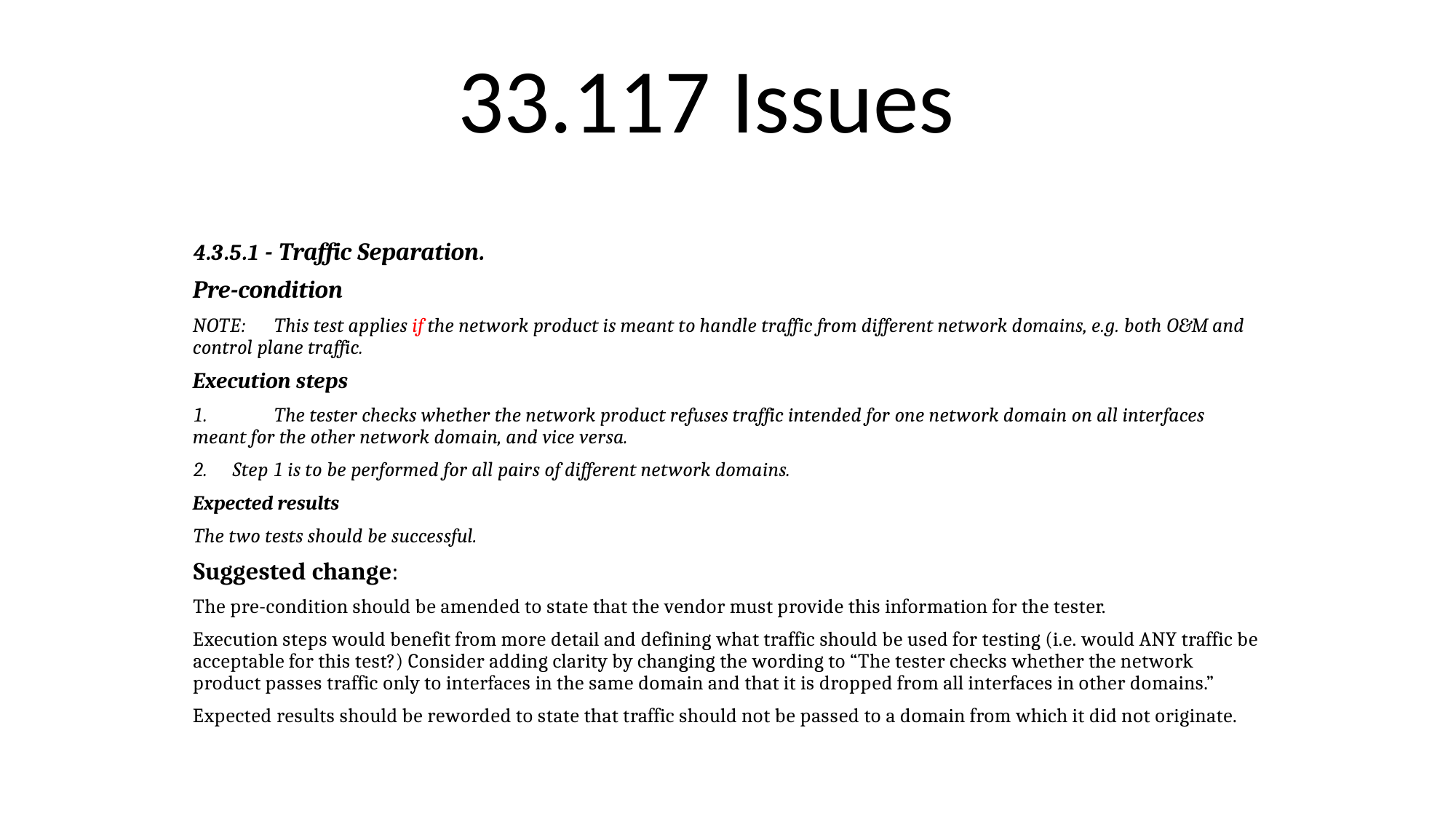

# 33.117 Issues
4.3.5.1 - Traffic Separation.
Pre-condition
NOTE: 	This test applies if the network product is meant to handle traffic from different network domains, e.g. both O&M and control plane traffic.
Execution steps
1.	The tester checks whether the network product refuses traffic intended for one network domain on all interfaces meant for the other network domain, and vice versa.
Step 1 is to be performed for all pairs of different network domains.
Expected results
The two tests should be successful.
Suggested change:
The pre-condition should be amended to state that the vendor must provide this information for the tester.
Execution steps would benefit from more detail and defining what traffic should be used for testing (i.e. would ANY traffic be acceptable for this test?) Consider adding clarity by changing the wording to “The tester checks whether the network product passes traffic only to interfaces in the same domain and that it is dropped from all interfaces in other domains.”
Expected results should be reworded to state that traffic should not be passed to a domain from which it did not originate.